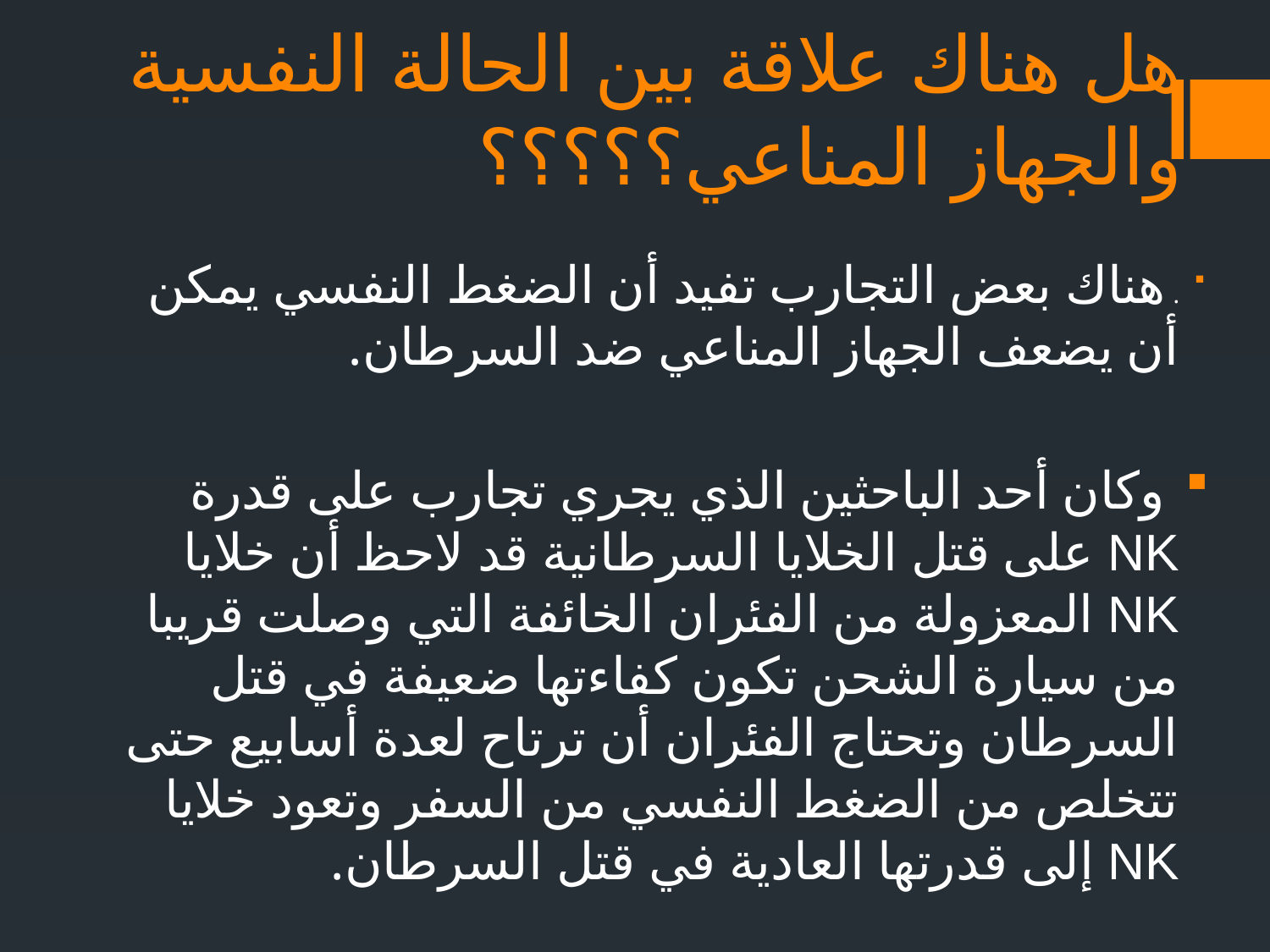

# هل هناك علاقة بين الحالة النفسية والجهاز المناعي؟؟؟؟؟

. هناك بعض التجارب تفيد أن الضغط النفسي يمكن أن يضعف الجهاز المناعي ضد السرطان.

 وكان أحد الباحثين الذي يجري تجارب على قدرة NK على قتل الخلايا السرطانية قد لاحظ أن خلايا NK المعزولة من الفئران الخائفة التي وصلت قريبا من سيارة الشحن تكون كفاءتها ضعيفة في قتل السرطان وتحتاج الفئران أن ترتاح لعدة أسابيع حتى تتخلص من الضغط النفسي من السفر وتعود خلايا NK إلى قدرتها العادية في قتل السرطان.